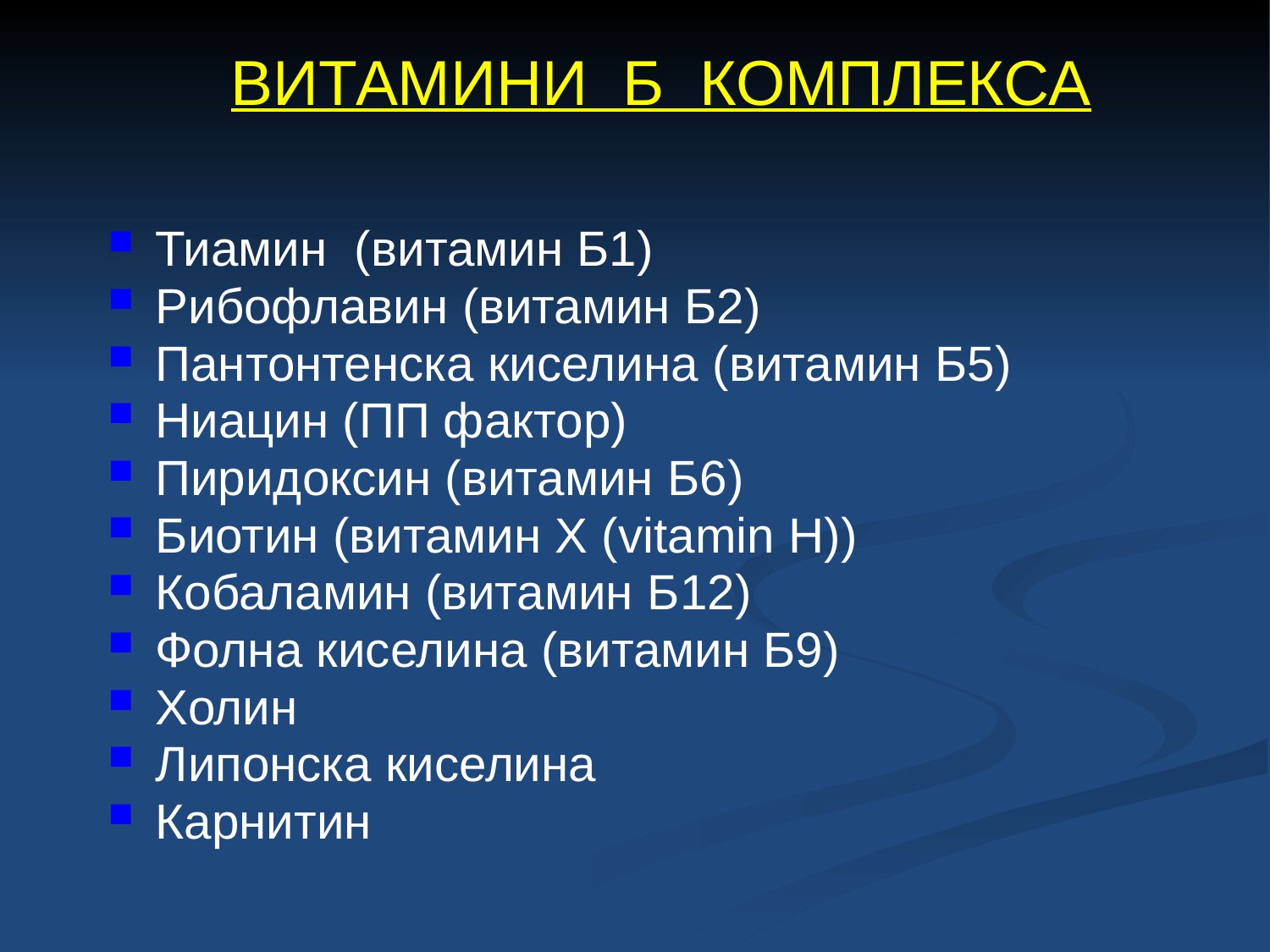

# ВИТАМИНИ  Б  КОМПЛЕКСА
Тиамин  (витамин Б1)
Рибофлавин (витамин Б2)
Пантонтенска киселина (витамин Б5)
Ниацин (ПП фактор)
Пиридоксин (витамин Б6)
Биотин (витамин Х (vitamin H))
Кобаламин (витамин Б12)
Фолна киселина (витамин Б9)
Холин
Липонска киселина
Карнитин